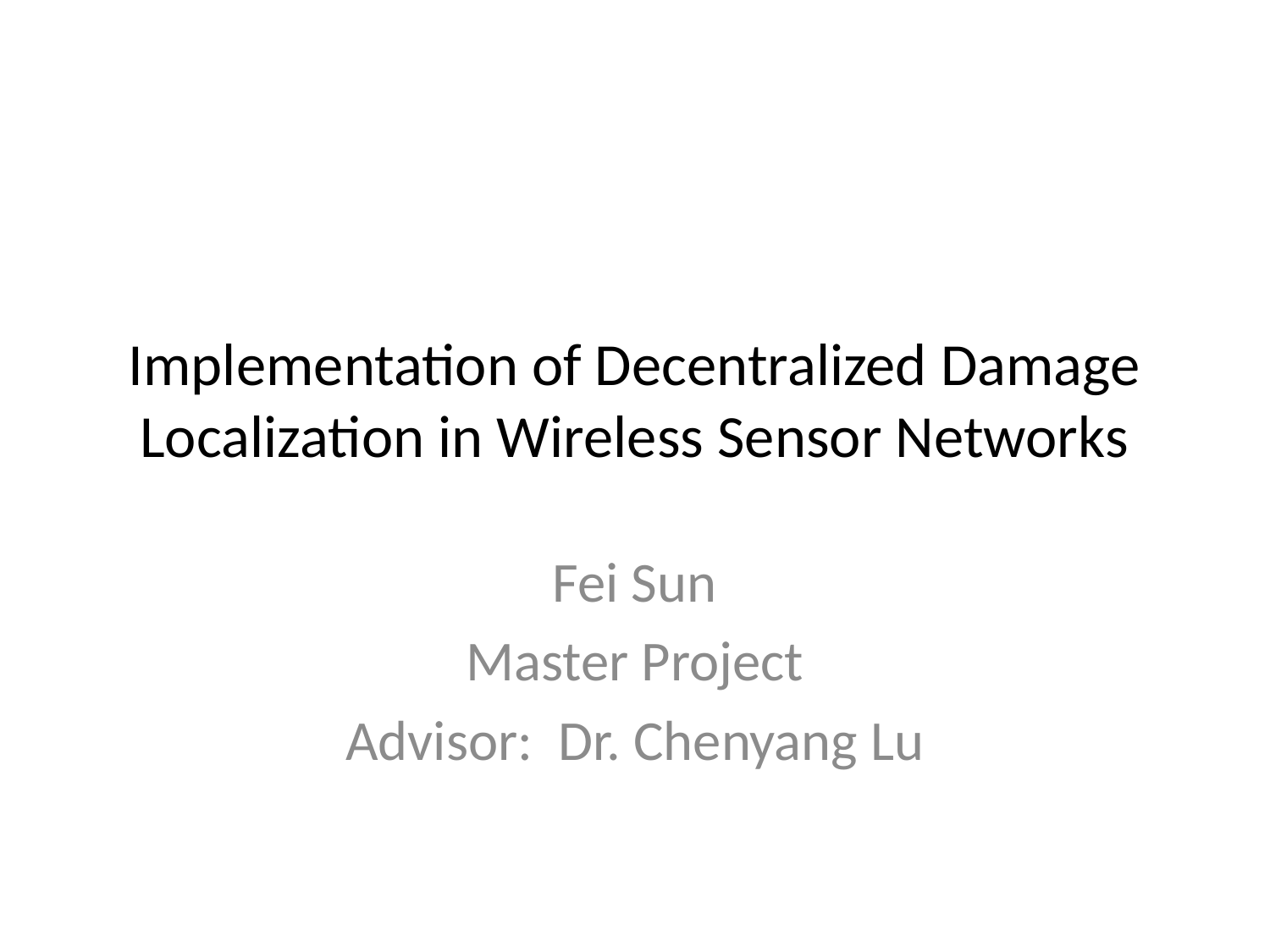

# Implementation of Decentralized Damage Localization in Wireless Sensor Networks
Fei Sun
Master Project
Advisor:  Dr. Chenyang Lu